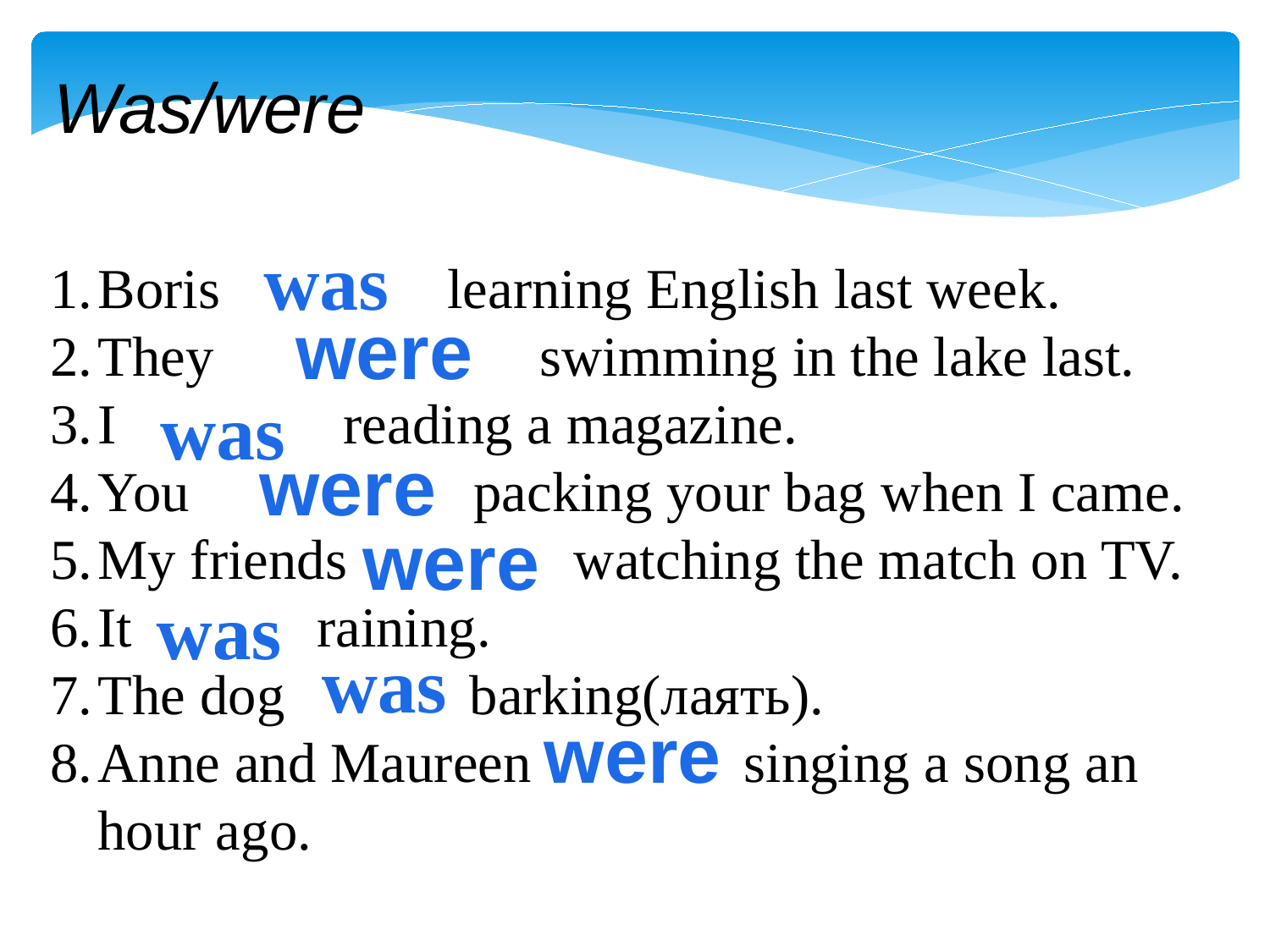

Was/were
was
Boris                learning English last week.
They                       swimming in the lake last.
I                reading a magazine.
You                    packing your bag when I came.
My friends                watching the match on TV.
It             raining.
The dog             barking(лаять).
Anne and Maureen               singing a song an hour ago.
were
was
were
were
was
was
  were